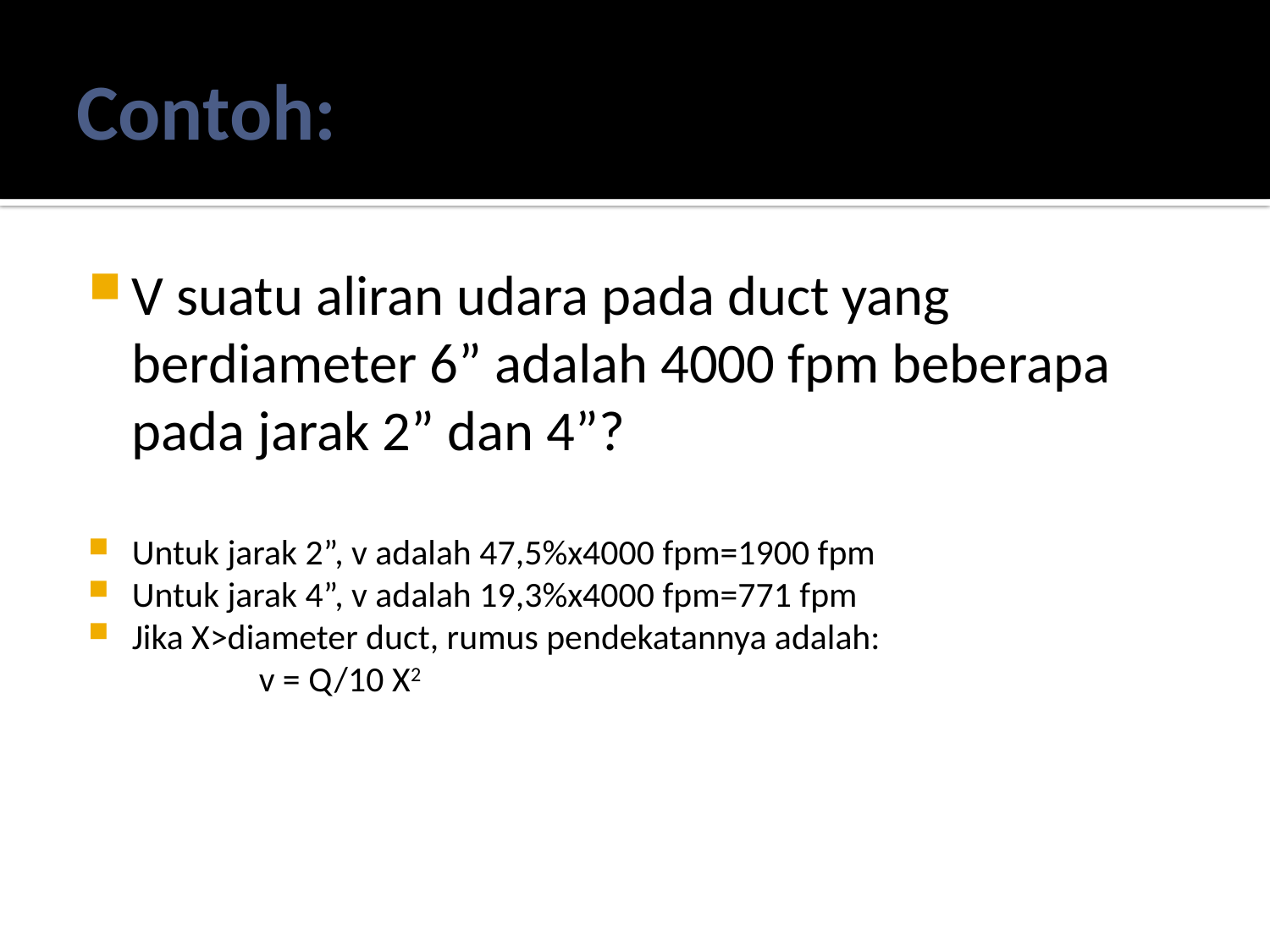

# Contoh:
V suatu aliran udara pada duct yang berdiameter 6” adalah 4000 fpm beberapa pada jarak 2” dan 4”?

Untuk jarak 2”, v adalah 47,5%x4000 fpm=1900 fpm
Untuk jarak 4”, v adalah 19,3%x4000 fpm=771 fpm
Jika X>diameter duct, rumus pendekatannya adalah:
		v = Q/10 X2